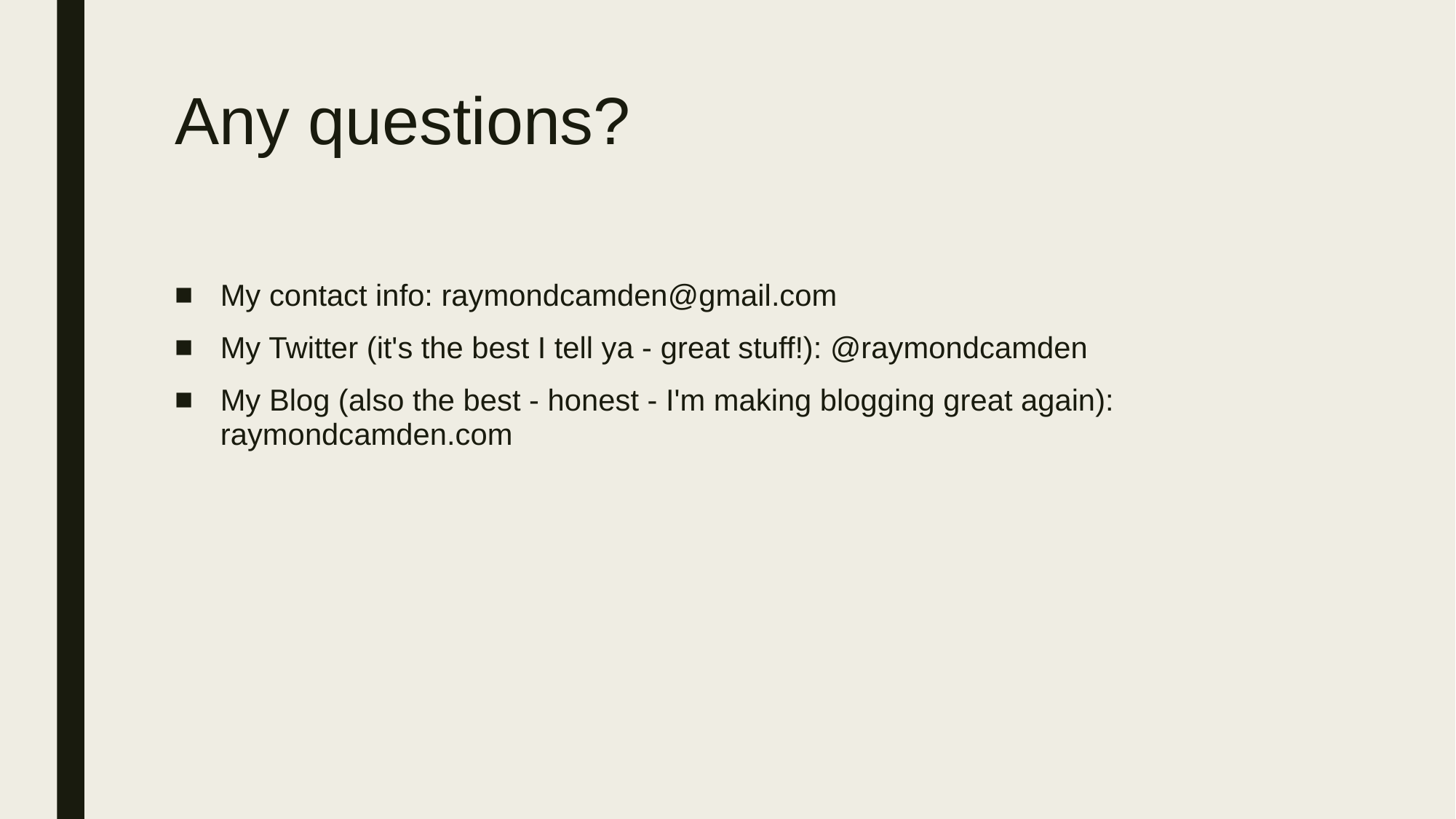

# Any questions?
My contact info: raymondcamden@gmail.com
My Twitter (it's the best I tell ya - great stuff!): @raymondcamden
My Blog (also the best - honest - I'm making blogging great again): raymondcamden.com